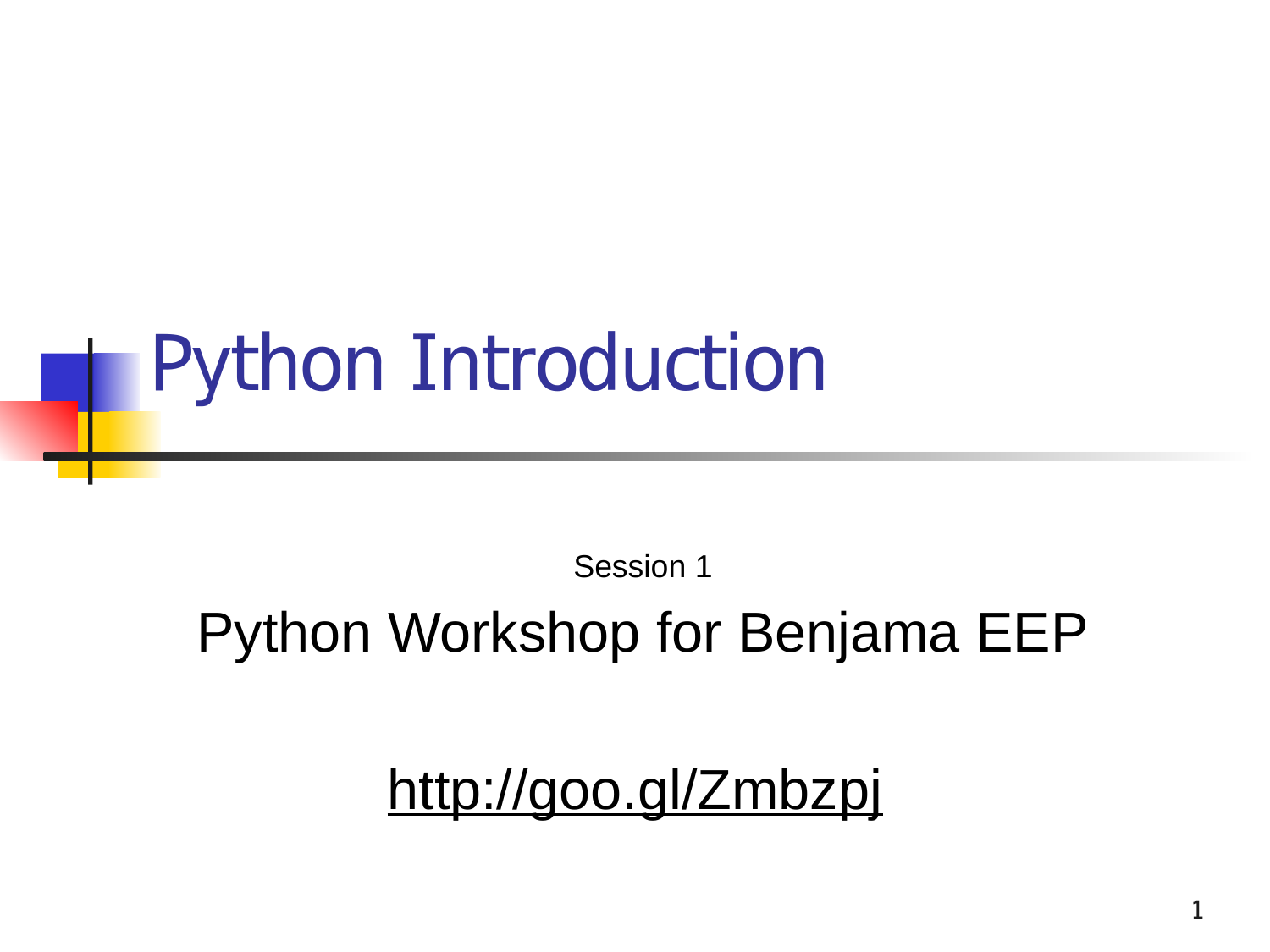

# Python Introduction
Session 1
Python Workshop for Benjama EEP

http://goo.gl/Zmbzpj
1